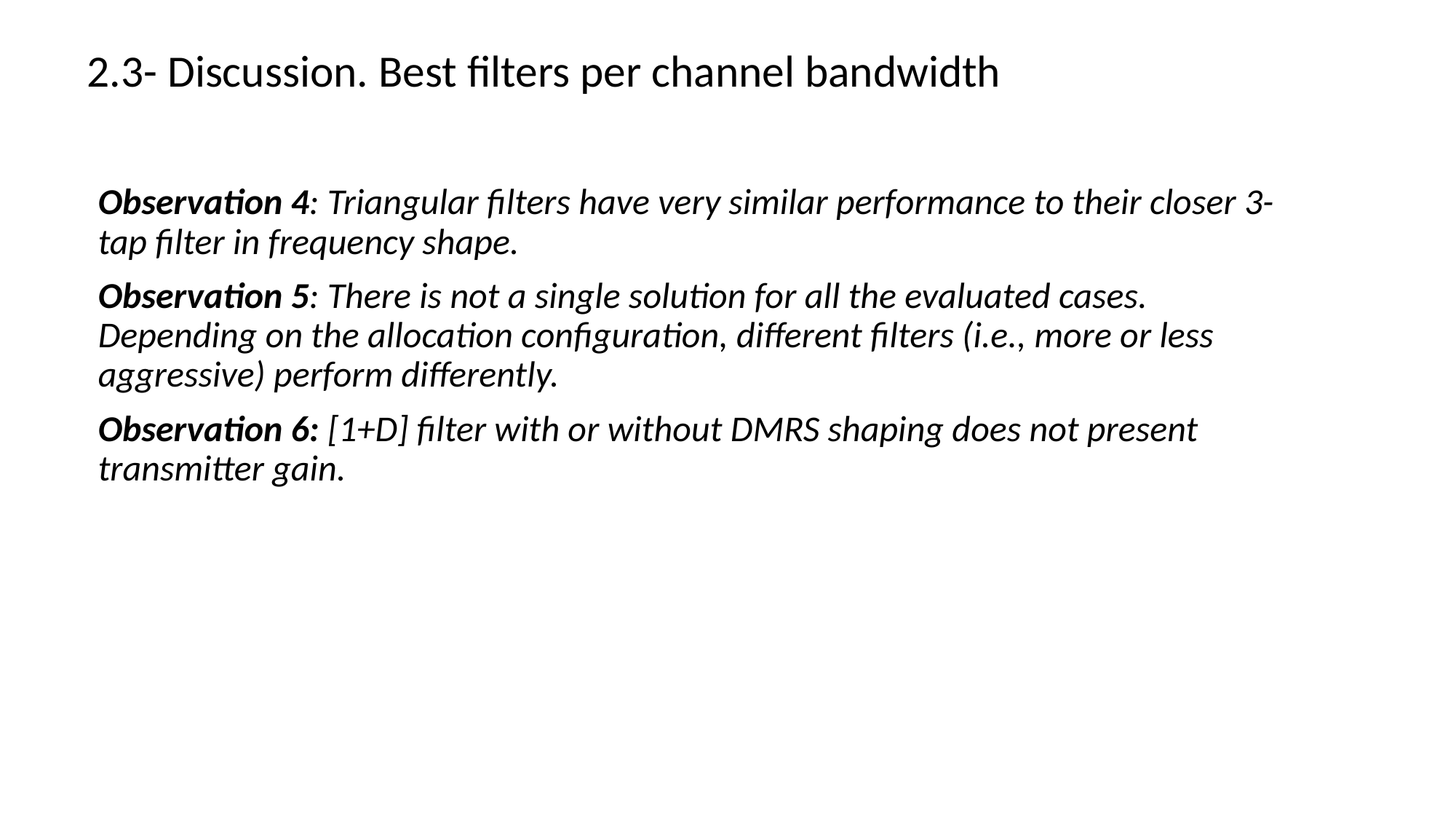

# 2.3- Discussion. Best filters per channel bandwidth
Observation 4: Triangular filters have very similar performance to their closer 3-tap filter in frequency shape.
Observation 5: There is not a single solution for all the evaluated cases. Depending on the allocation configuration, different filters (i.e., more or less aggressive) perform differently.
Observation 6: [1+D] filter with or without DMRS shaping does not present transmitter gain.